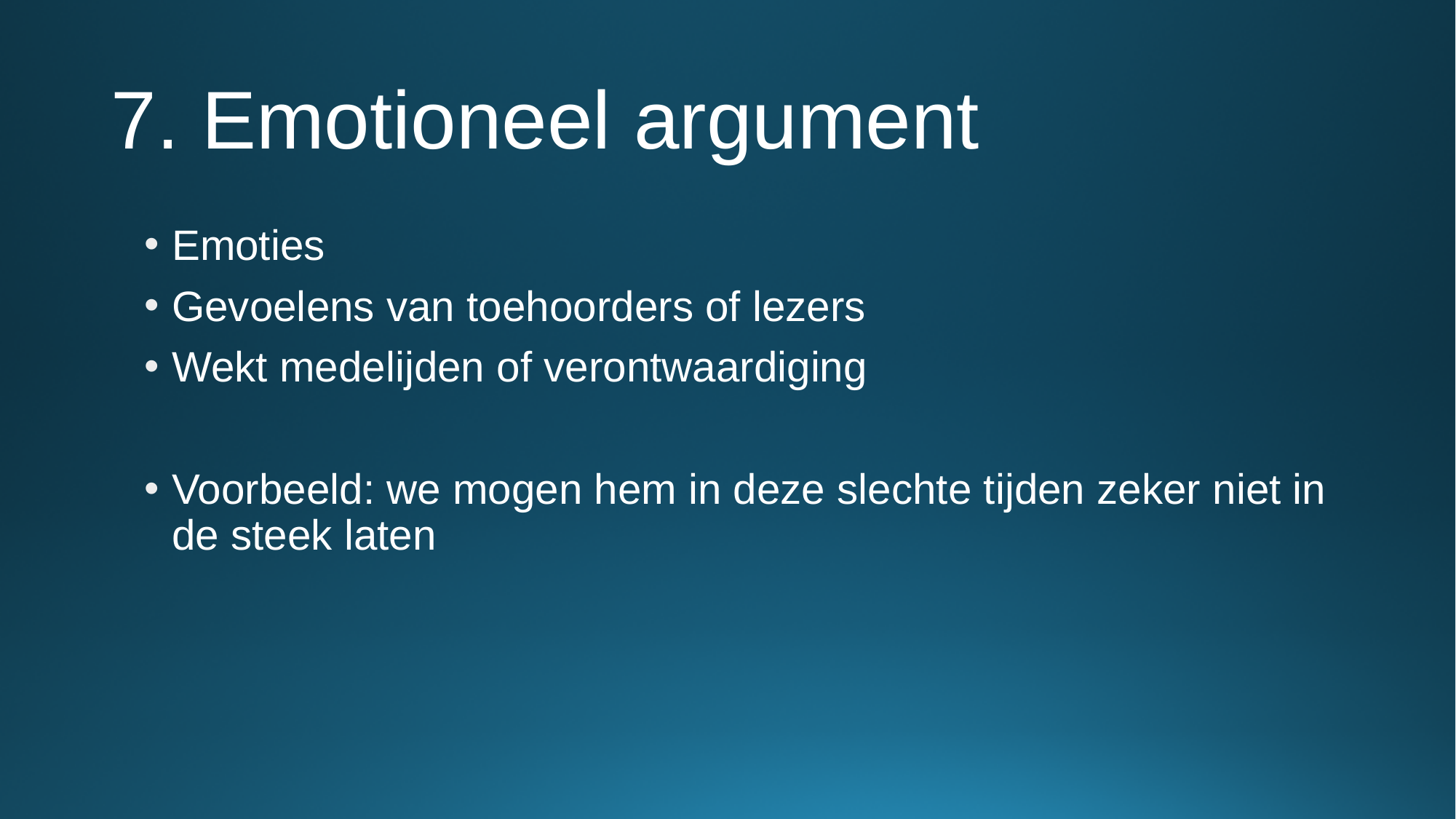

# 7. Emotioneel argument
Emoties
Gevoelens van toehoorders of lezers
Wekt medelijden of verontwaardiging

Voorbeeld: we mogen hem in deze slechte tijden zeker niet in de steek laten